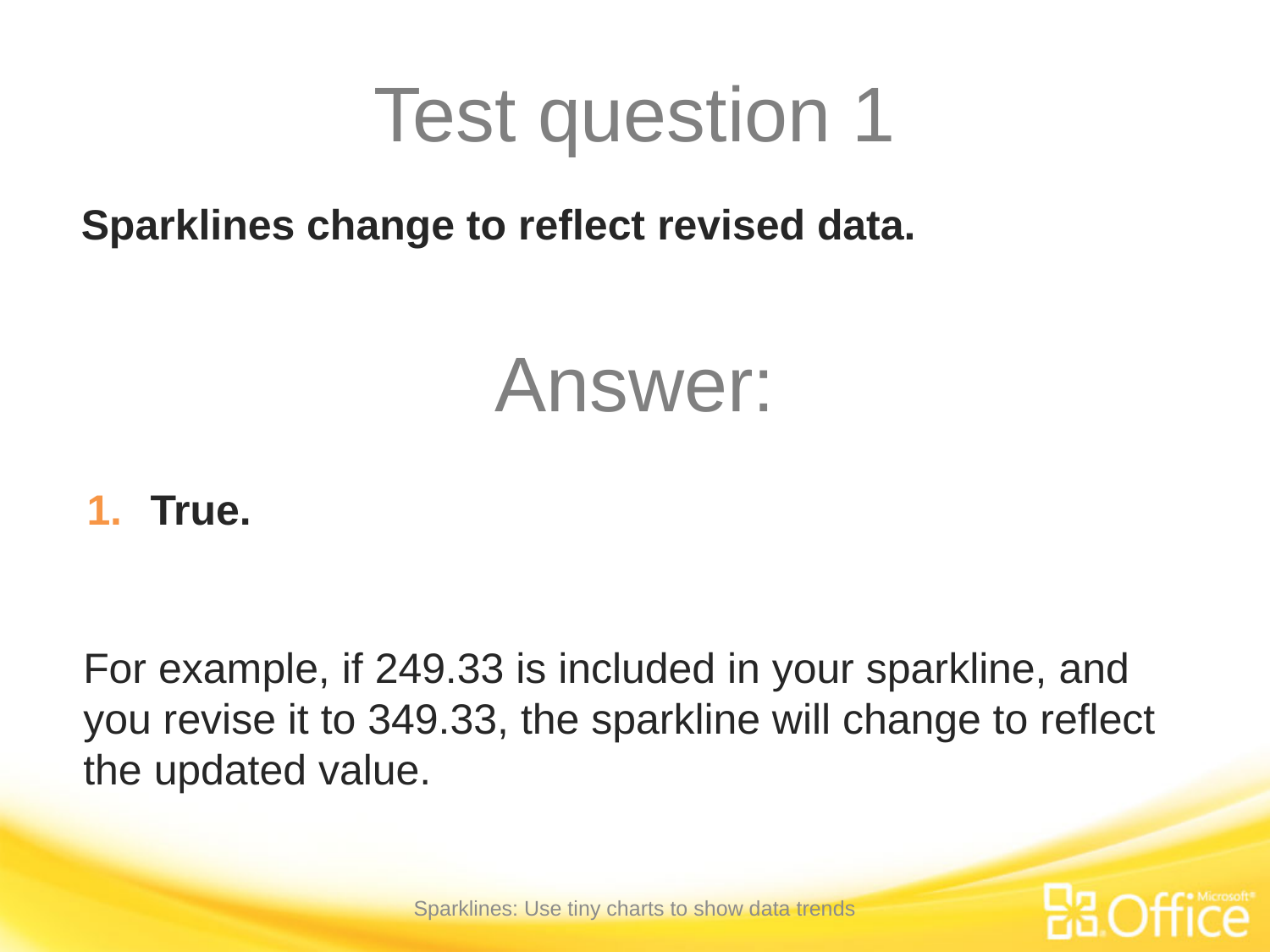

# Test question 1
Sparklines change to reflect revised data.
Answer:
True.
For example, if 249.33 is included in your sparkline, and you revise it to 349.33, the sparkline will change to reflect the updated value.
Sparklines: Use tiny charts to show data trends